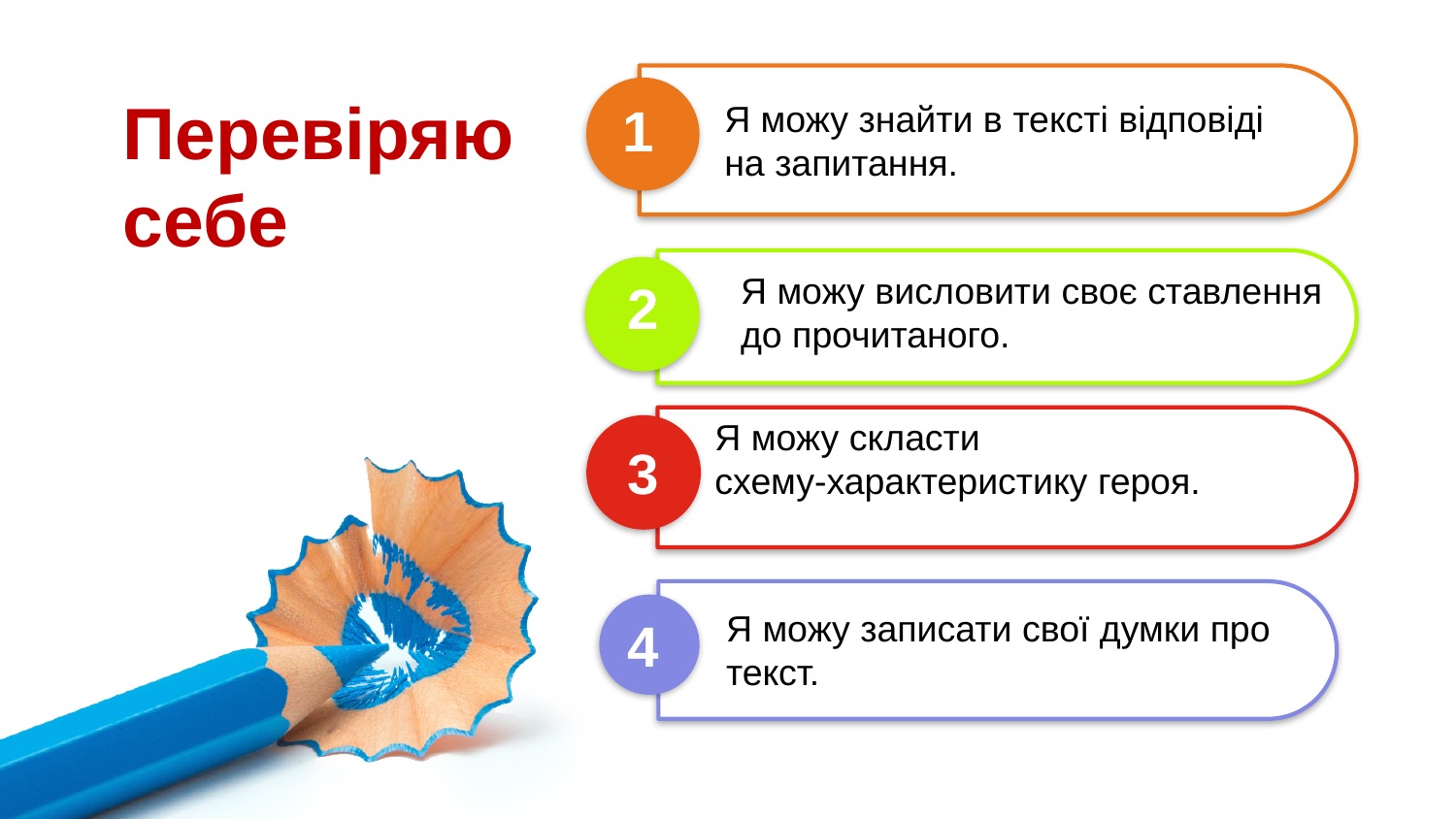

Перевіряю себе

1
Я можу знайти в тексті відповіді на запитання.

Я можу висловити своє ставлення до прочитаного.

2

Я можу скласти
схему-характеристику героя.

3

Я можу записати свої думки про
текст.
4